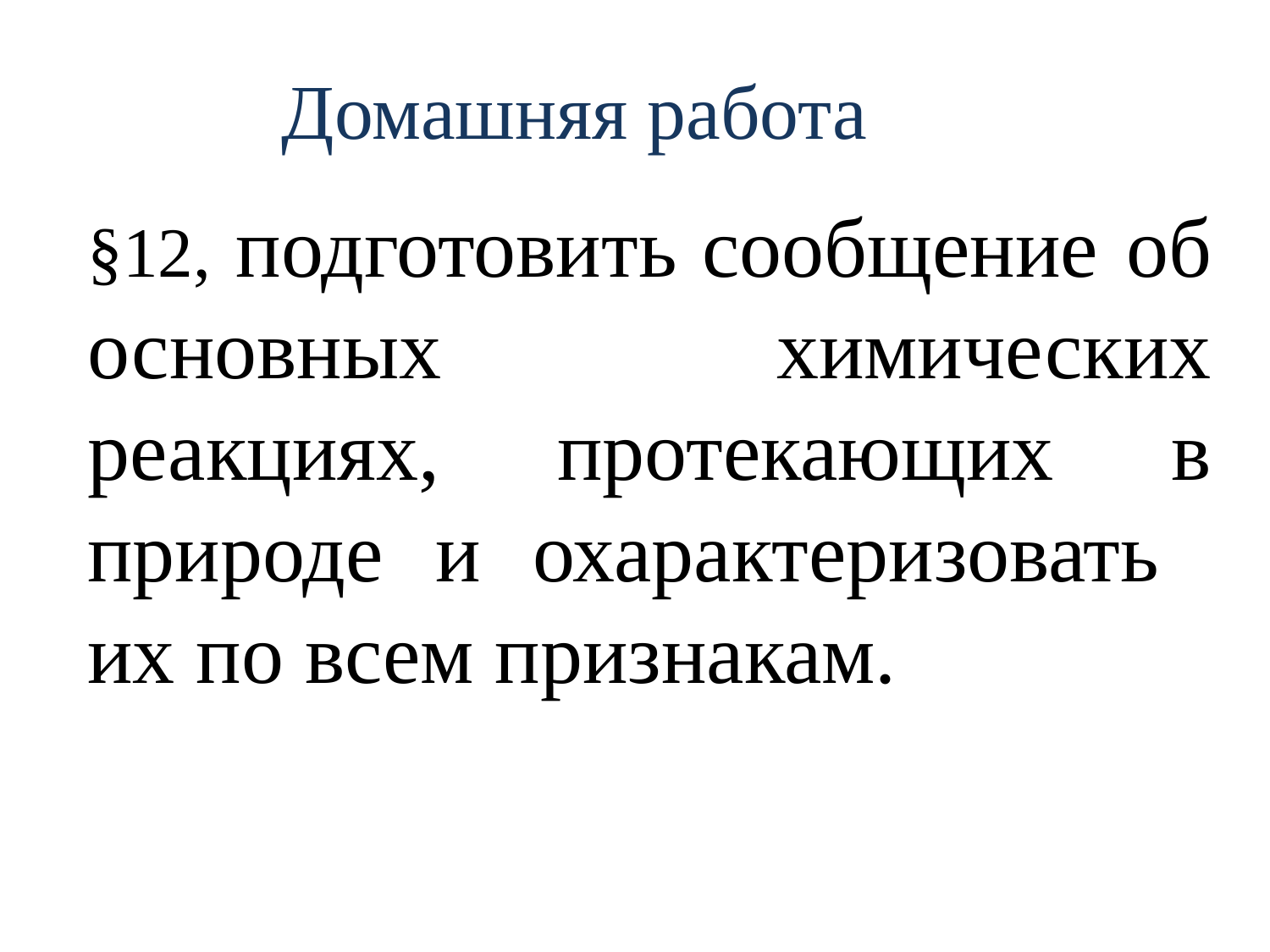

# Домашняя работа
§12, подготовить сообщение об основных химических реакциях, протекающих в природе и охарактеризовать  их по всем признакам.